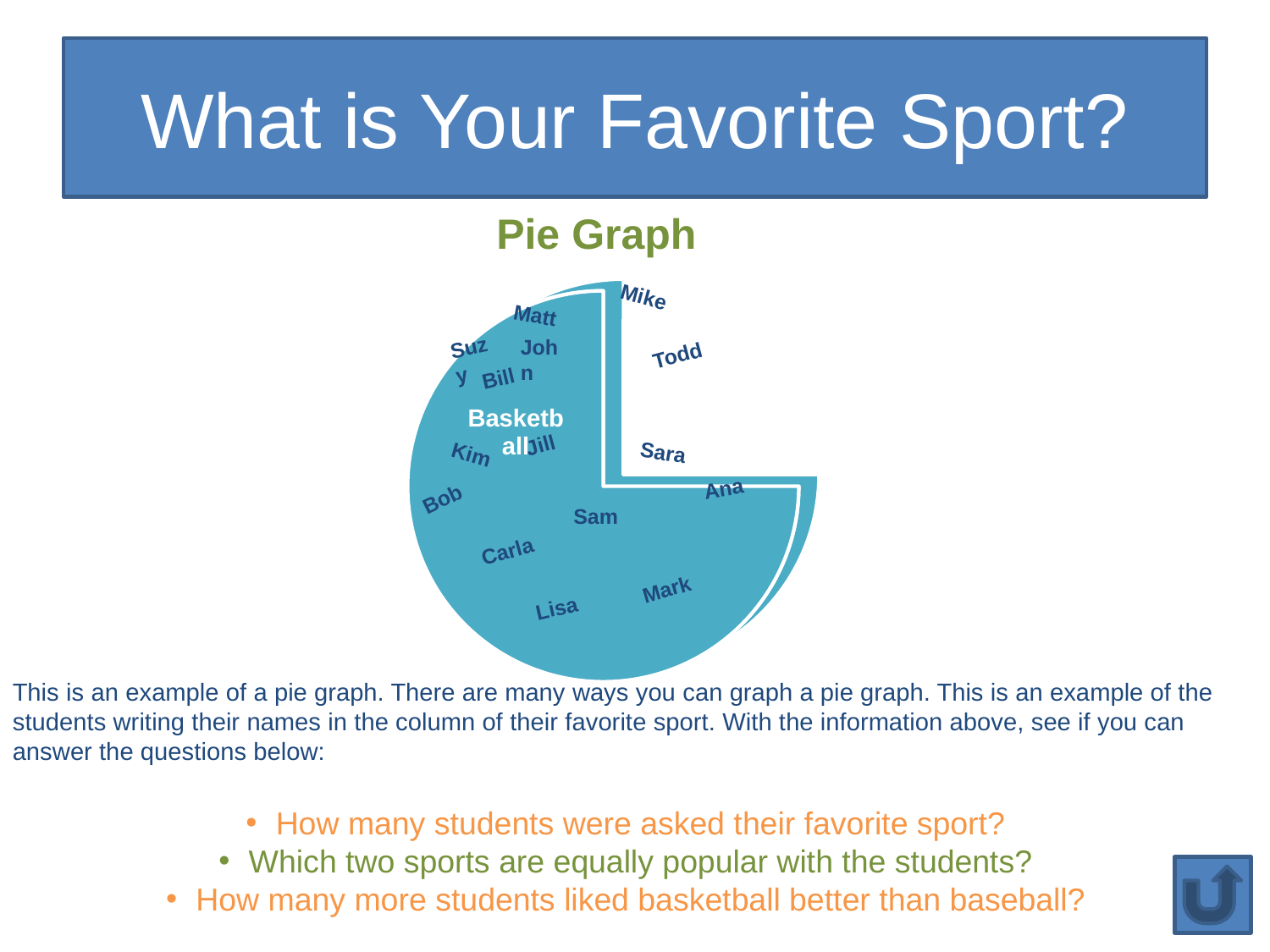

# What is Your Favorite Sport?
Pie Graph
Baseball
Soccer
Basketball
Mike
Matt
Suzy
John
Todd
Bill
Jill
Sara
Kim
Ana
Bob
Sam
Carla
Mark
Lisa
This is an example of a pie graph. There are many ways you can graph a pie graph. This is an example of the students writing their names in the column of their favorite sport. With the information above, see if you can answer the questions below:

How many students were asked their favorite sport?
Which two sports are equally popular with the students?
How many more students liked basketball better than baseball?